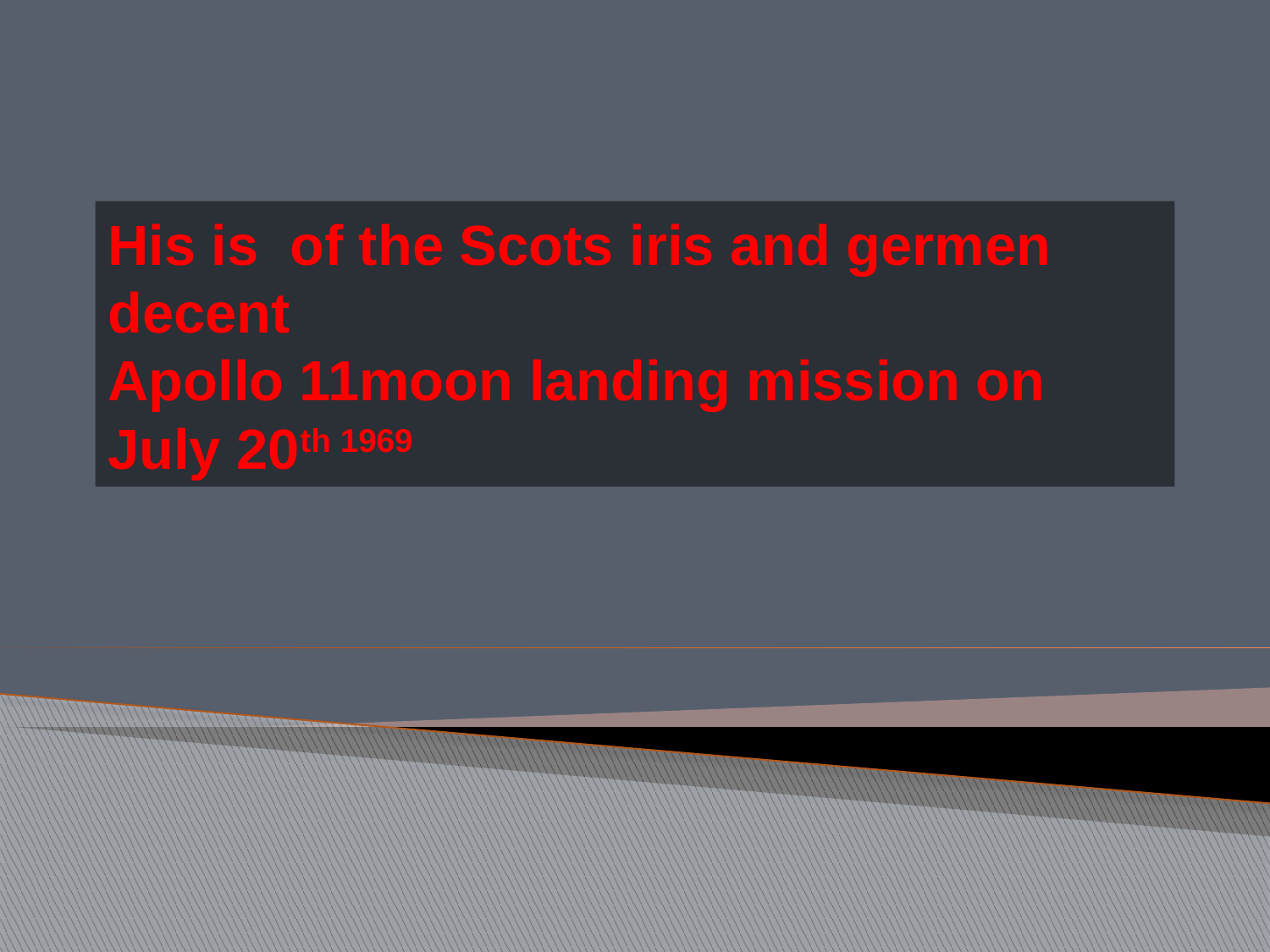

# His is  of the Scots iris and germen decent Apollo 11moon landing mission on July 20th 1969